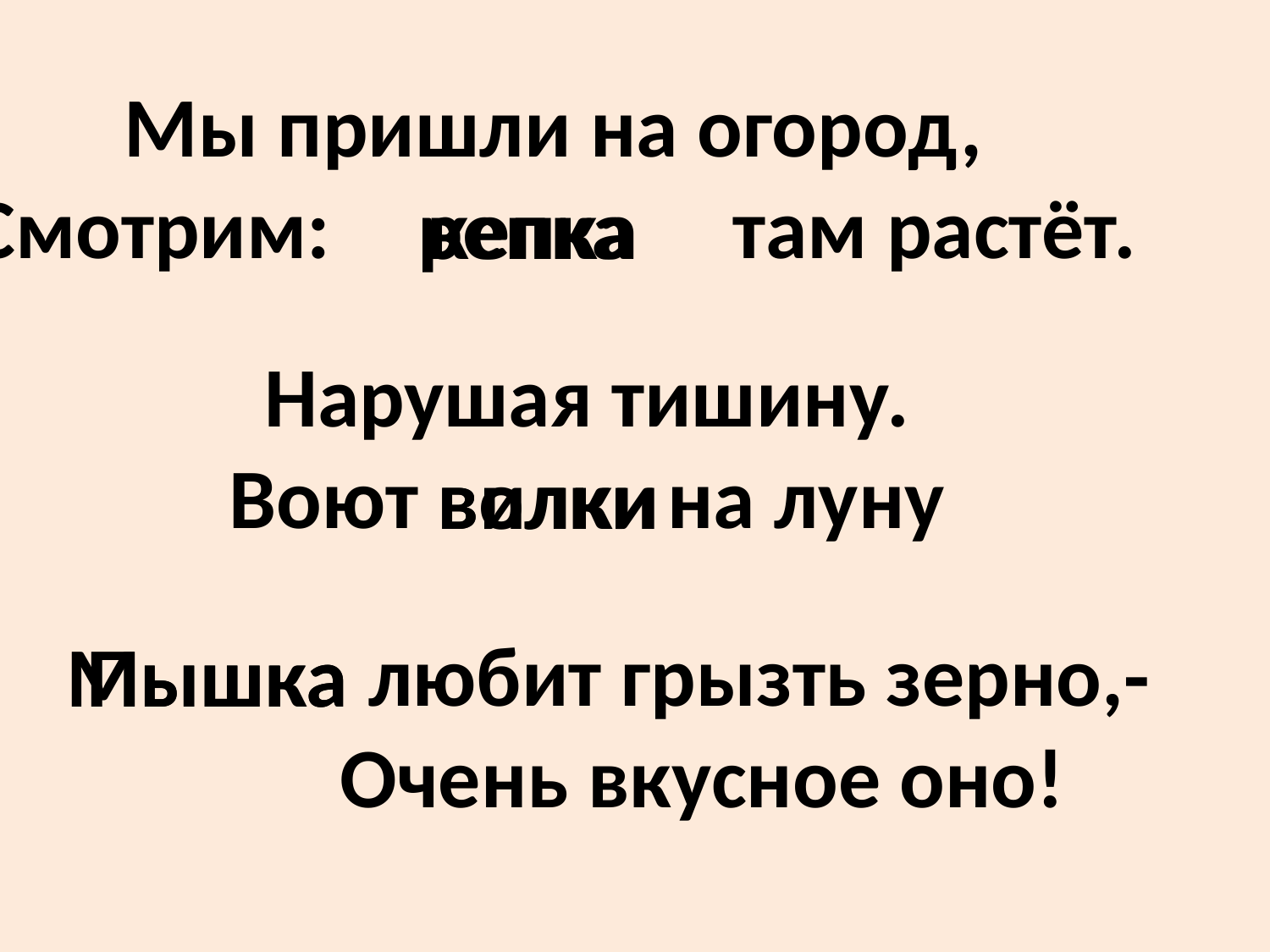

Мы пришли на огород,
Смотрим: 				там растёт.
репка
кепка
Нарушая тишину.
Воют		   на луну
вилки
волки
      любит грызть зерно,-
Очень вкусное оно!
Мышка
Пышка